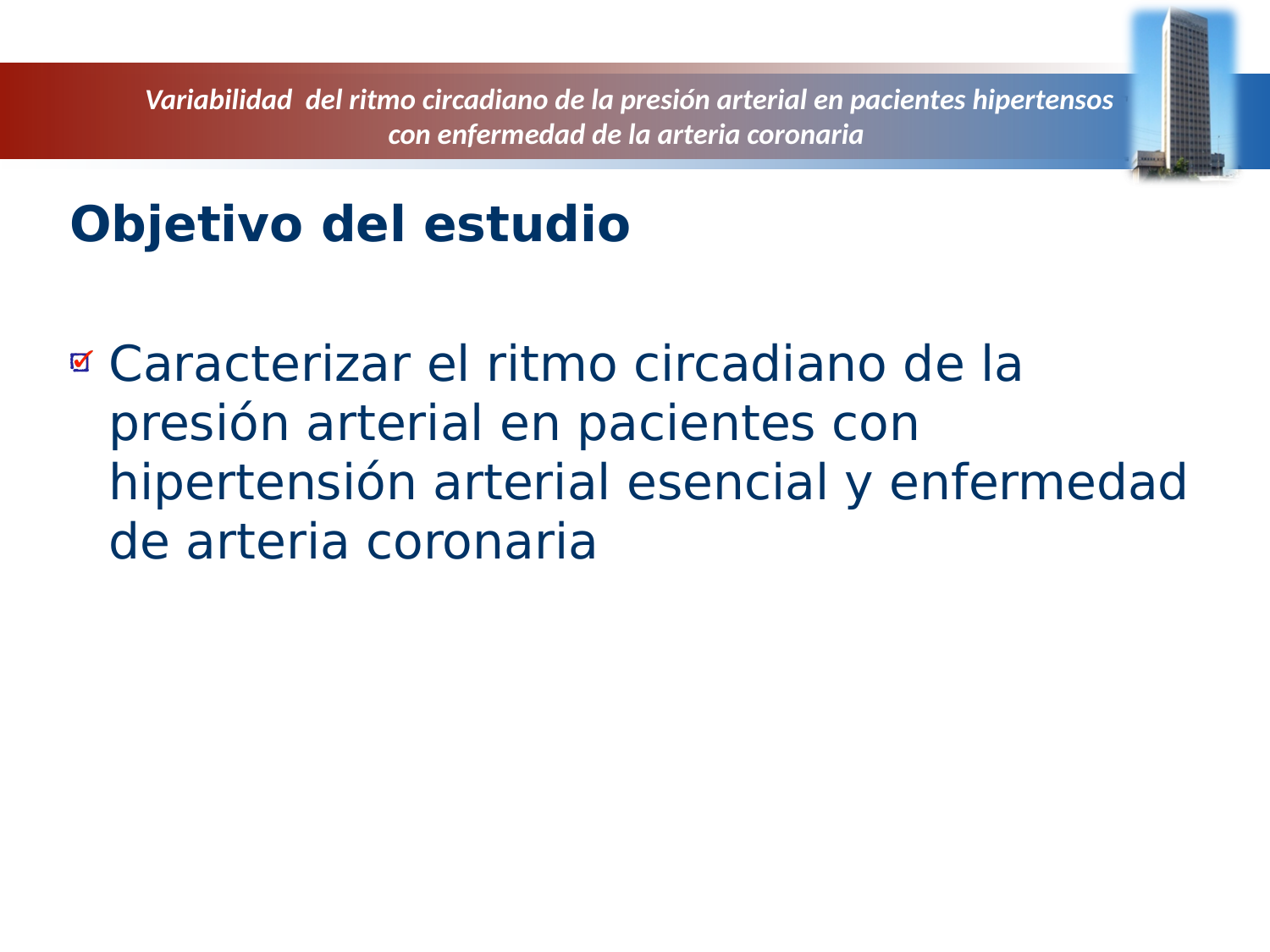

Variabilidad  del ritmo circadiano de la presión arterial en pacientes hipertensos con enfermedad de la arteria coronaria
Objetivo del estudio

Caracterizar el ritmo circadiano de la presión arterial en pacientes con hipertensión arterial esencial y enfermedad de arteria coronaria